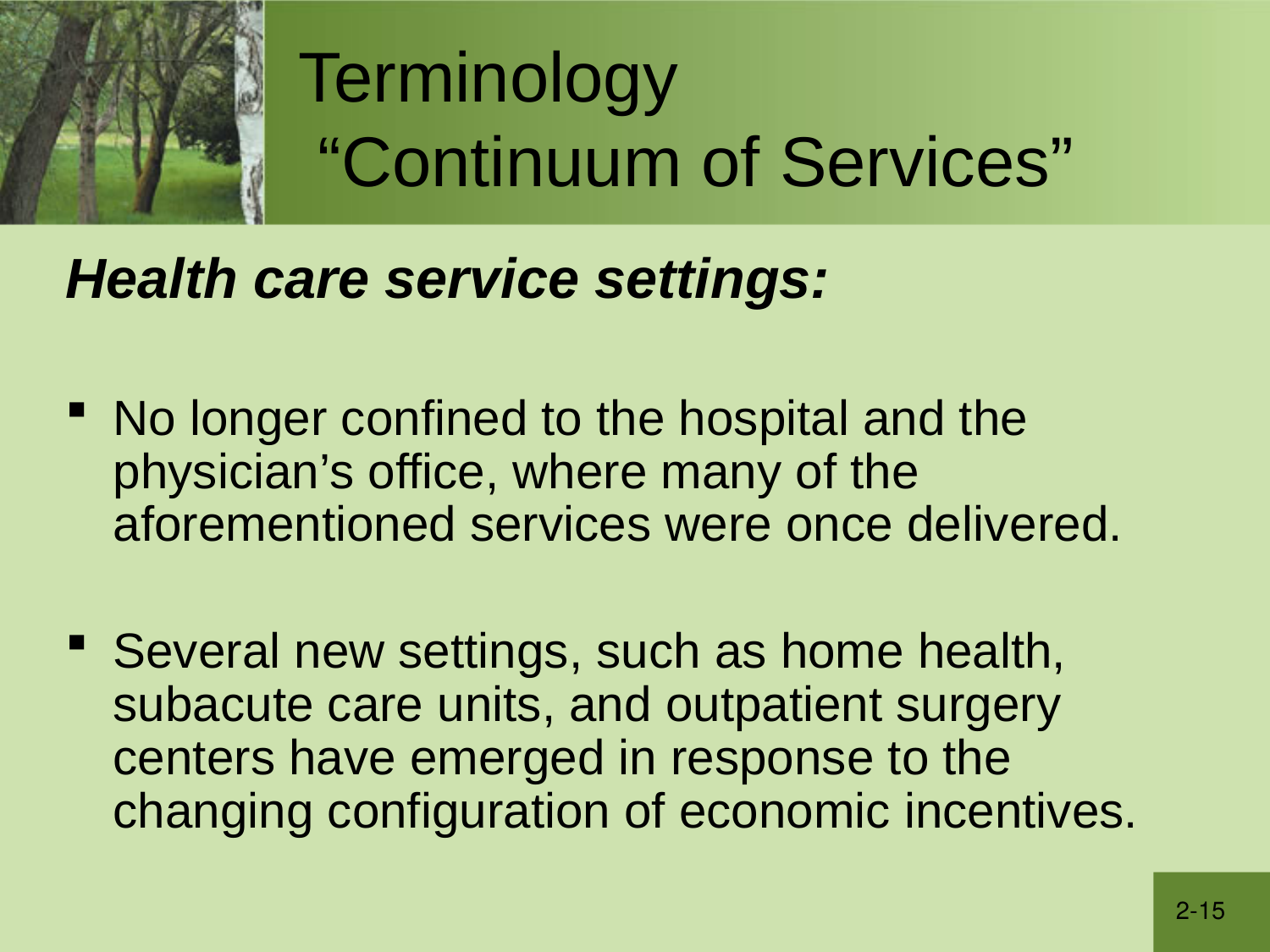

# Terminology “Continuum of Services”
Health care service settings:

No longer confined to the hospital and the physician’s office, where many of the aforementioned services were once deliv­ered.

Several new settings, such as home health, subacute care units, and outpatient surgery centers have emerged in response to the changing configuration of economic incentives.
2-15